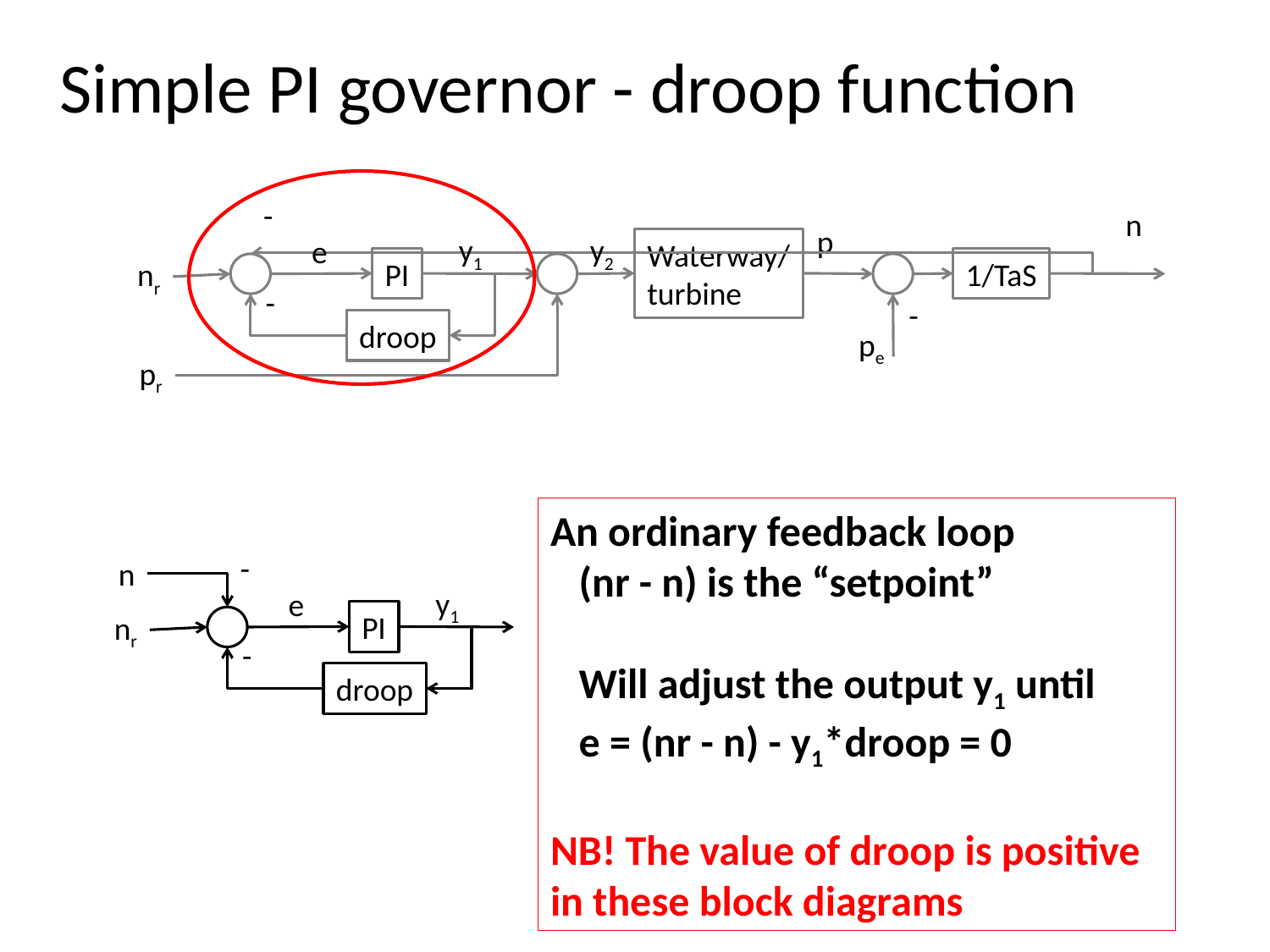

Simple PI governor - droop function

-
n
p
y1
y2
e
Waterway/
turbine
PI
1/TaS
nr

-
-
droop
pe
pr
An ordinary feedback loop
   (nr - n) is the “setpoint”

   Will adjust the output y1 until
   e = (nr - n) - y1*droop = 0

NB! The value of droop is positive in these block diagrams
-
n
y1
e
PI
nr

-
droop